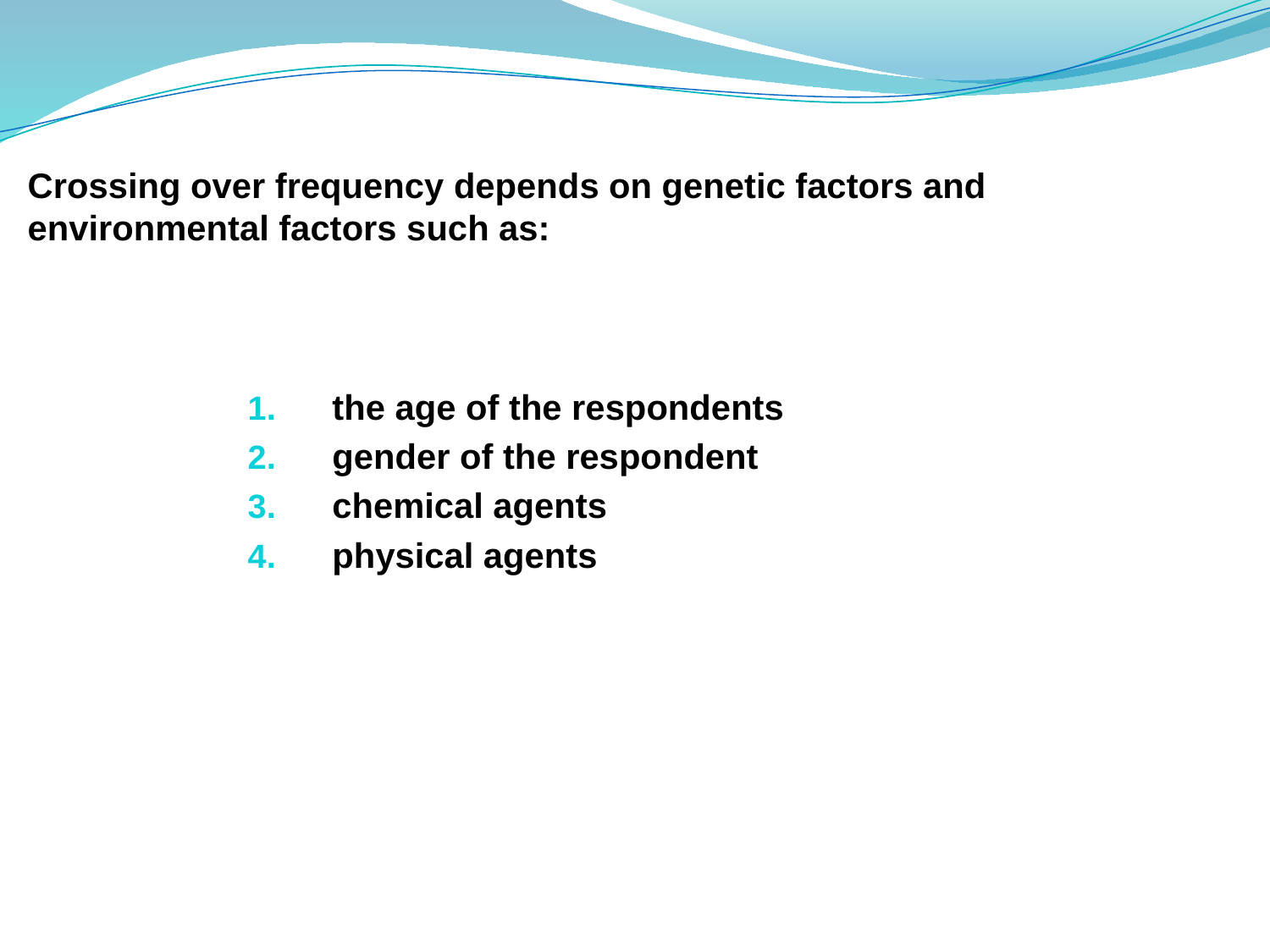

Crossing over frequency depends on genetic factors and environmental factors such as:

the age of the respondents
gender of the respondent
chemical agents
physical agents